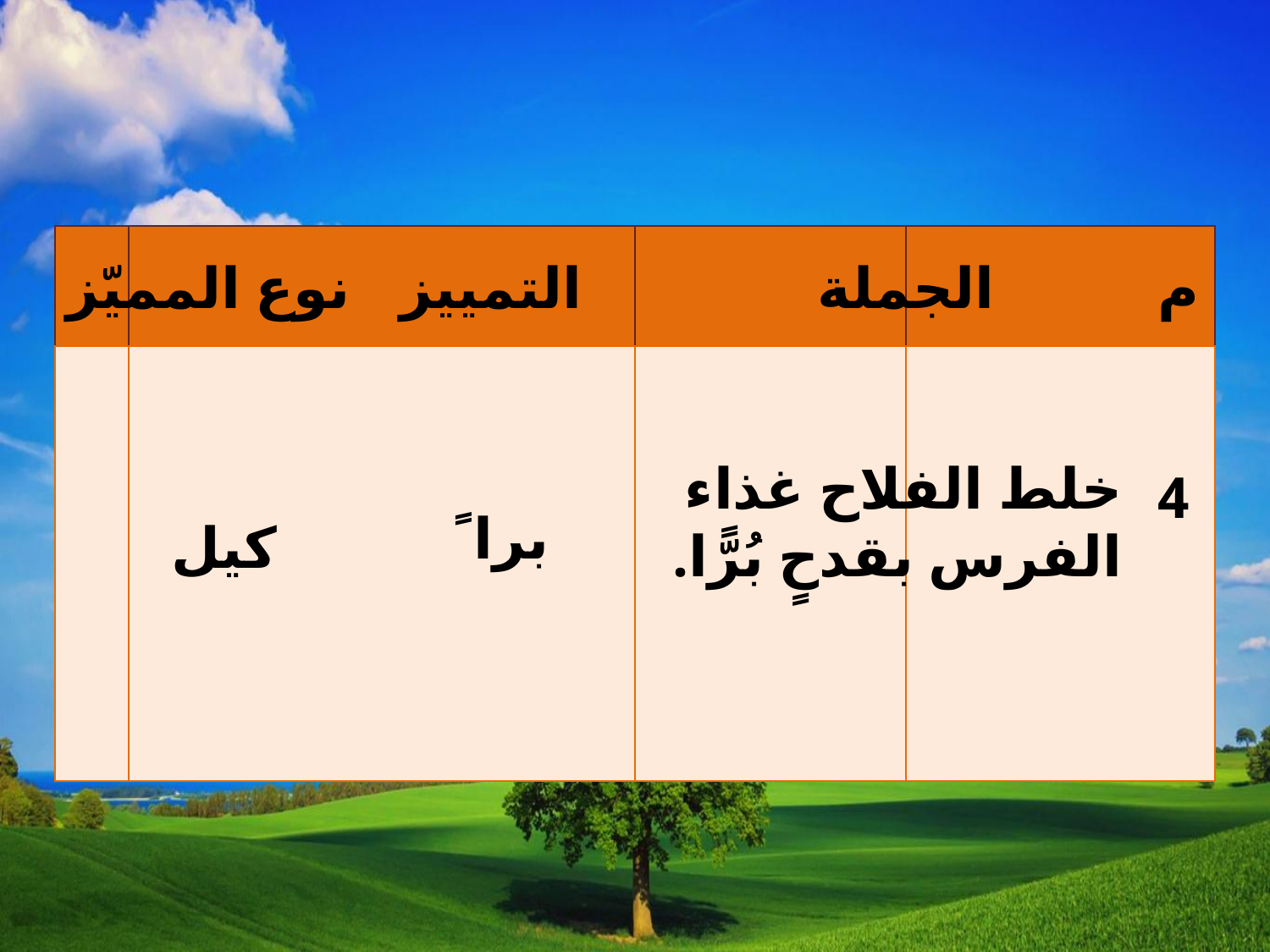

|  |  |  |  |
| --- | --- | --- | --- |
|  |  |  |  |
نوع المميّز
التمييز
الجملة
م
خلط الفلاح غذاء الفرس بقدحٍ بُرًّا.
4
برا ً
كيل